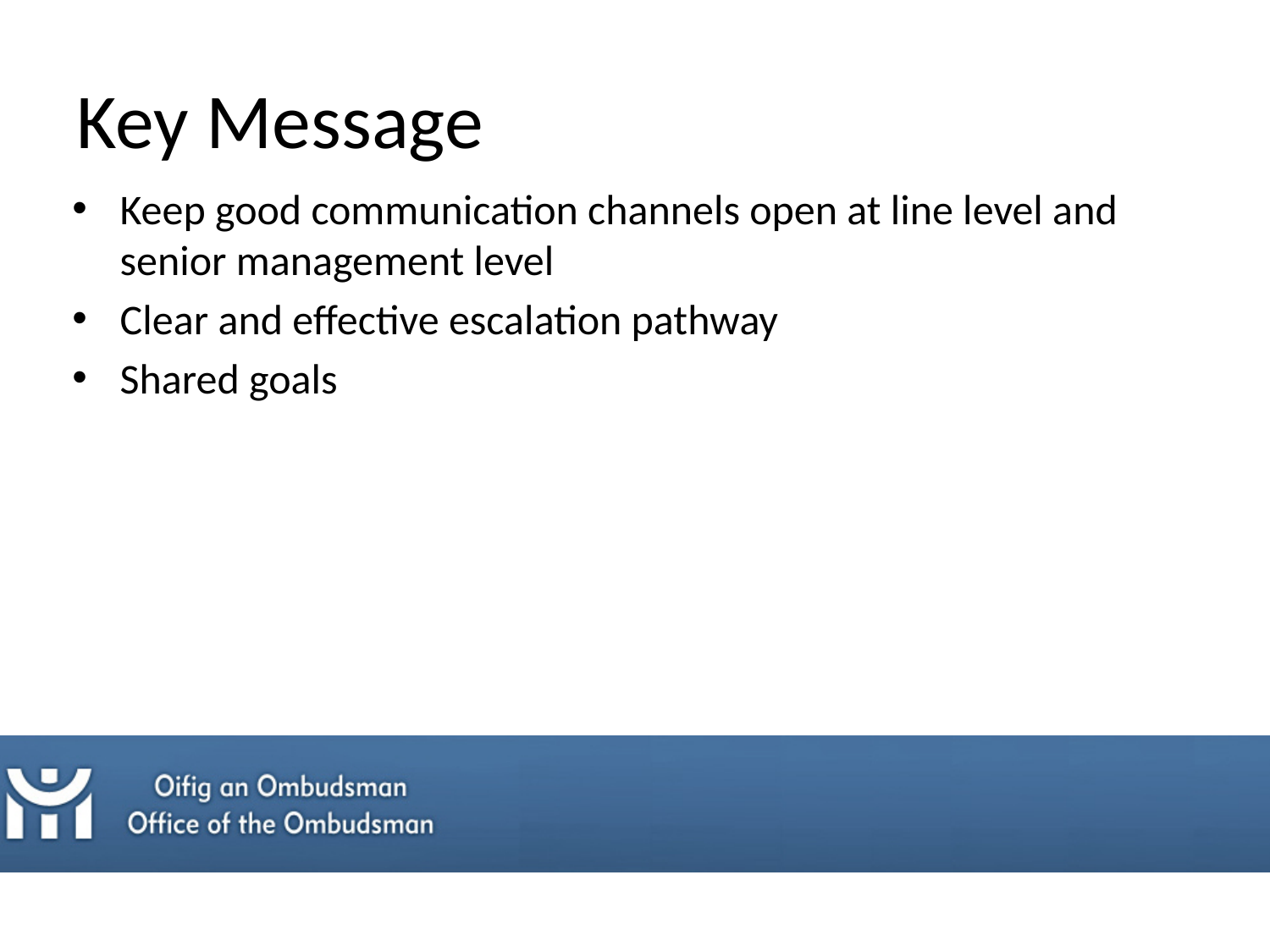

# Key Message
Keep good communication channels open at line level and senior management level
Clear and effective escalation pathway
Shared goals